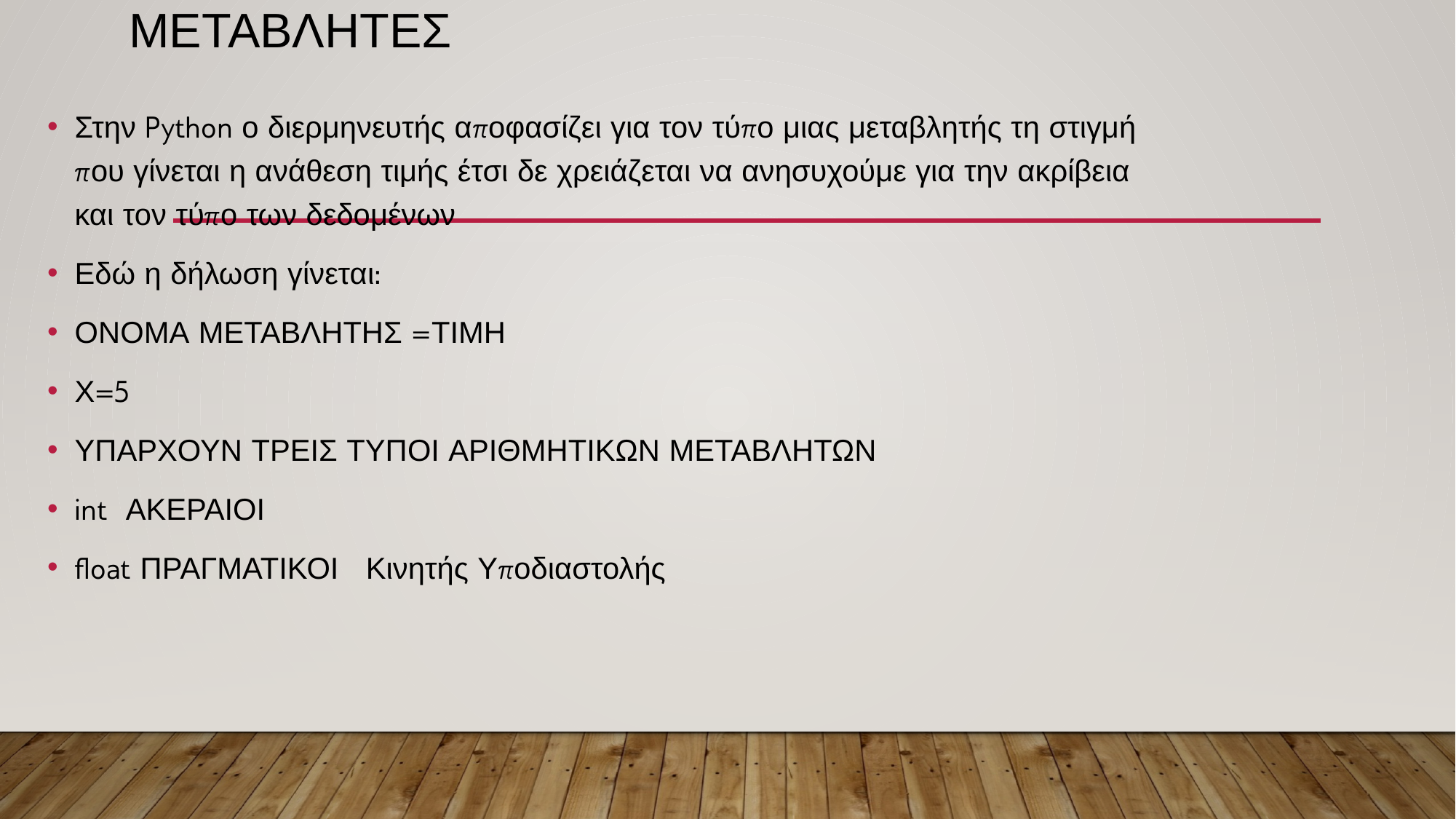

# ΜΕΤΑΒΛΗΤΕΣ
Στην Python ο διερμηνευτής αποφασίζει για τον τύπο μιας μεταβλητής τη στιγμή που γίνεται η ανάθεση τιμής έτσι δε χρειάζεται να ανησυχούμε για την ακρίβεια και τον τύπο των δεδομένων
Εδώ η δήλωση γίνεται:
ΟΝΟΜΑ ΜΕΤΑΒΛΗΤΗΣ =ΤΙΜΗ
Χ=5
ΥΠΑΡΧΟΥΝ ΤΡΕΙΣ ΤΥΠΟΙ ΑΡΙΘΜΗΤΙΚΩΝ ΜΕΤΑΒΛΗΤΩΝ
int  ΑΚΕΡΑΙΟΙ
float ΠΡΑΓΜΑΤΙΚΟΙ   Κινητής Υποδιαστολής